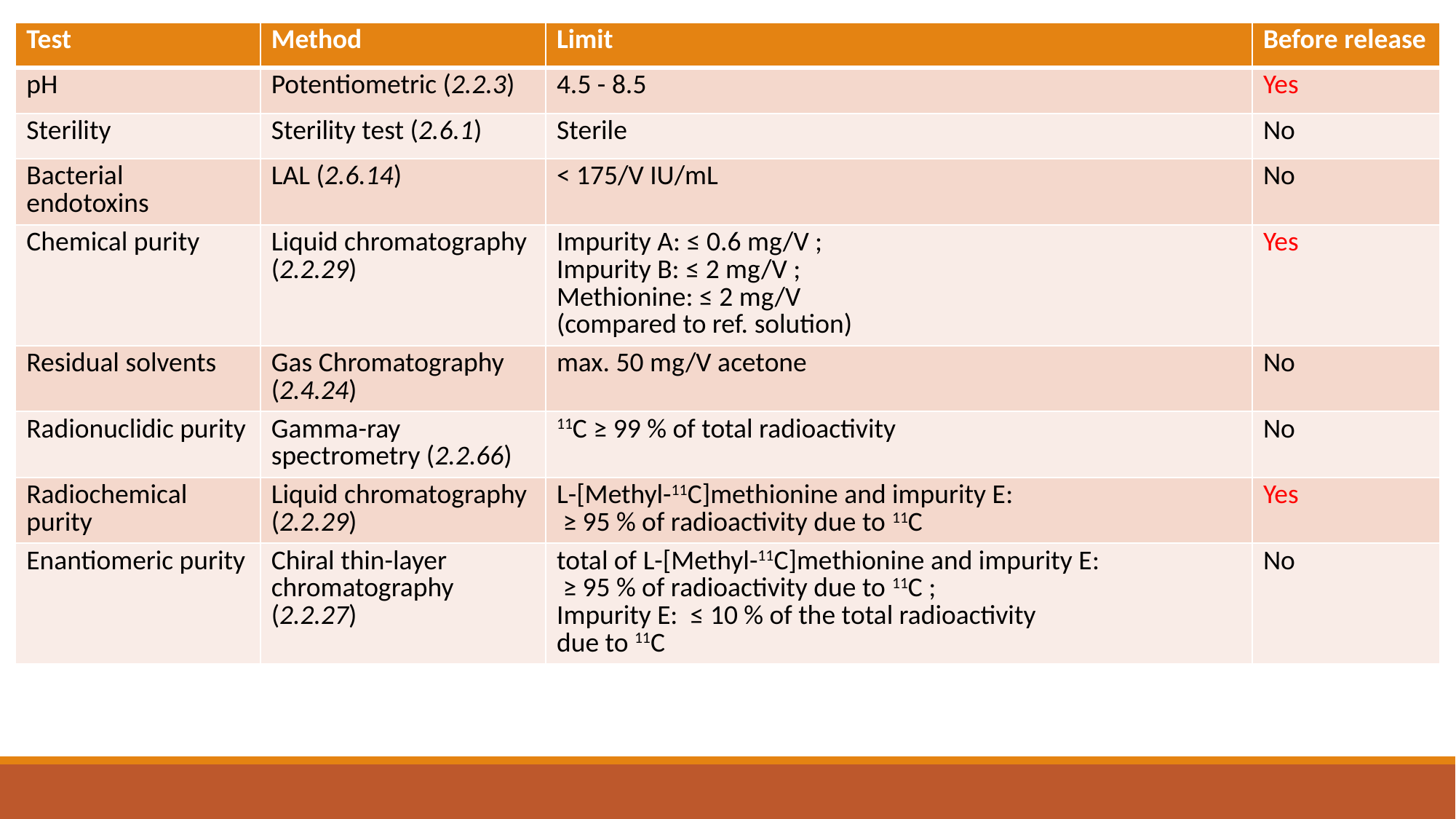

| Test | Method | Limit | Before release |
| --- | --- | --- | --- |
| pH | Potentiometric (2.2.3) | 4.5 - 8.5 | Yes |
| Sterility | Sterility test (2.6.1) | Sterile | No |
| Bacterial endotoxins | LAL (2.6.14) | < 175/V IU/mL | No |
| Chemical purity | Liquid chromatography (2.2.29) | Impurity A: ≤ 0.6 mg/V ; Impurity B: ≤ 2 mg/V ; Methionine: ≤ 2 mg/V (compared to ref. solution) | Yes |
| Residual solvents | Gas Chromatography (2.4.24) | max. 50 mg/V acetone | No |
| Radionuclidic purity | Gamma-ray spectrometry (2.2.66) | 11C ≥ 99 % of total radioactivity | No |
| Radiochemical purity | Liquid chromatography (2.2.29) | L-[Methyl-11C]methionine and impurity E: ≥ 95 % of radioactivity due to 11C | Yes |
| Enantiomeric purity | Chiral thin-layer chromatography (2.2.27) | total of L-[Methyl-11C]methionine and impurity E: ≥ 95 % of radioactivity due to 11C ; Impurity E: ≤ 10 % of the total radioactivity due to 11C | No |